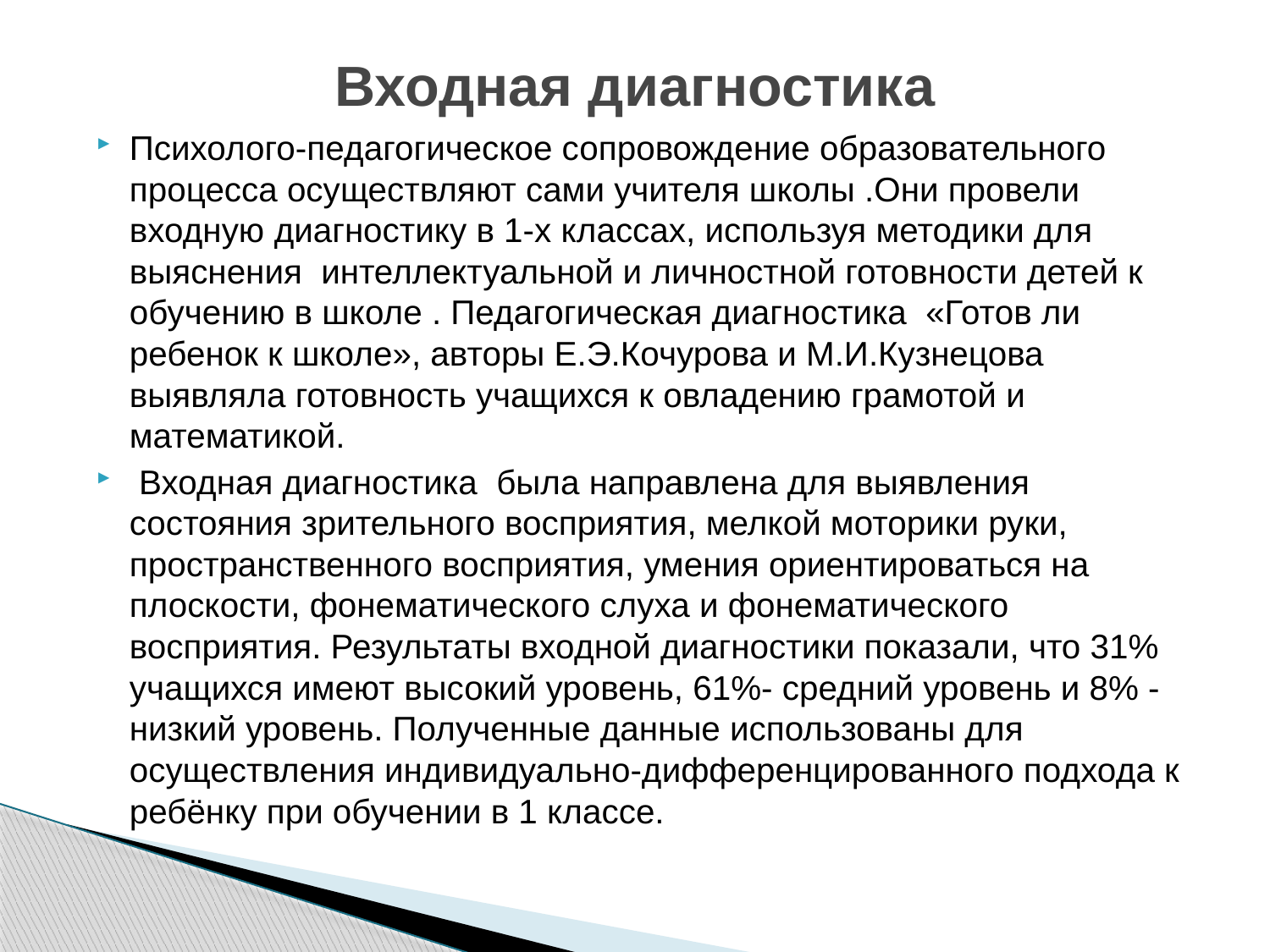

# Входная диагностика

Психолого-педагогическое сопровождение образовательного процесса осуществляют сами учителя школы .Они провели входную диагностику в 1-х классах, используя методики для выяснения  интеллектуальной и личностной готовности детей к обучению в школе . Педагогическая диагностика  «Готов ли ребенок к школе», авторы Е.Э.Кочурова и М.И.Кузнецова  выявляла готовность учащихся к овладению грамотой и математикой.
 Входная диагностика  была направлена для выявления состояния зрительного восприятия, мелкой моторики руки, пространственного восприятия, умения ориентироваться на плоскости, фонематического слуха и фонематического восприятия. Результаты входной диагностики показали, что 31% учащихся имеют высокий уровень, 61%- средний уровень и 8% -низкий уровень. Полученные данные использованы для осуществления индивидуально-дифференцированного подхода к ребёнку при обучении в 1 классе.